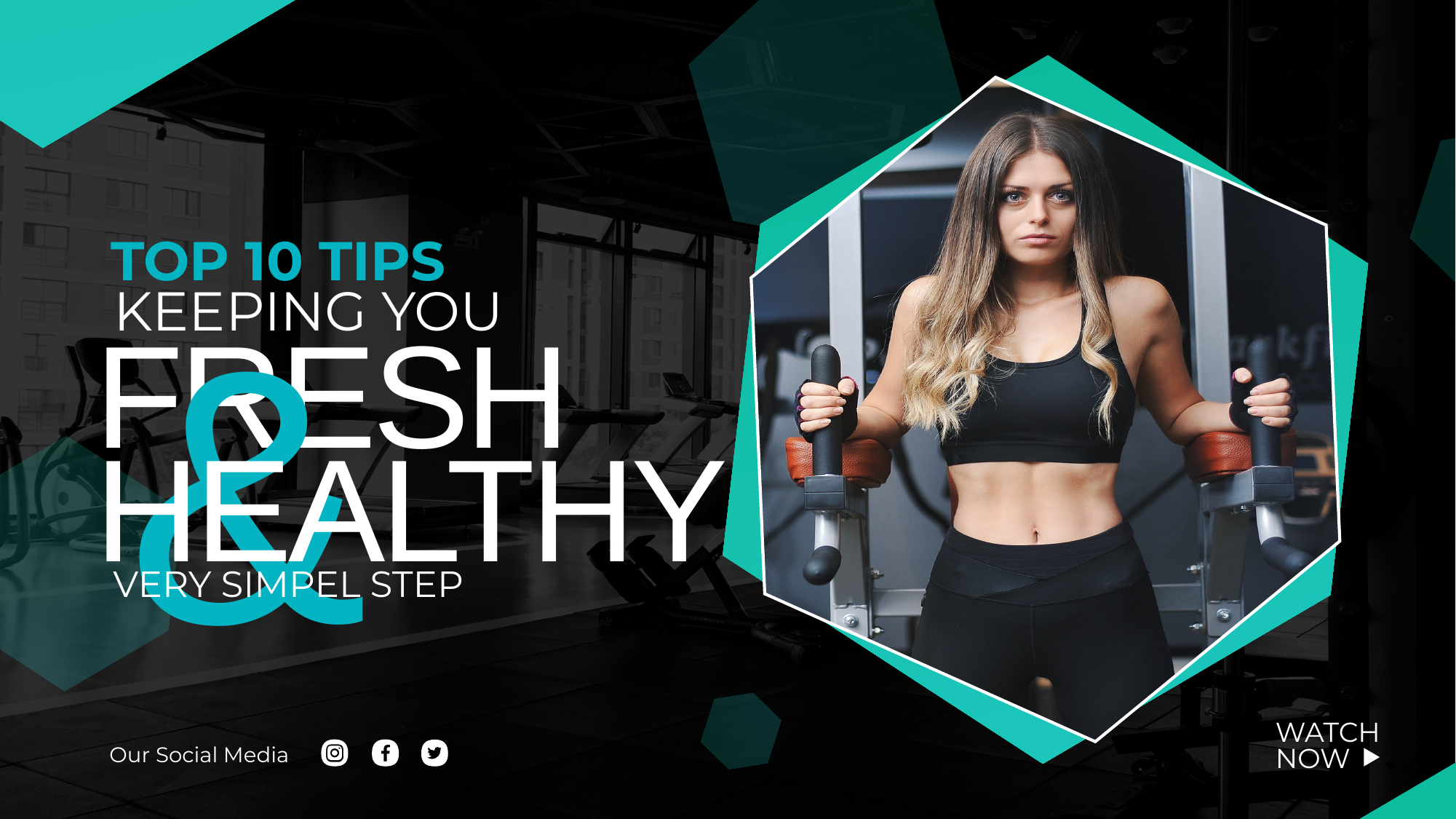

TOP 10 TIPS
KEEPING YOU
FRESH
&
HEALTHY

VERY SIMPEL STEP

WATCH NOW
Our Social Media